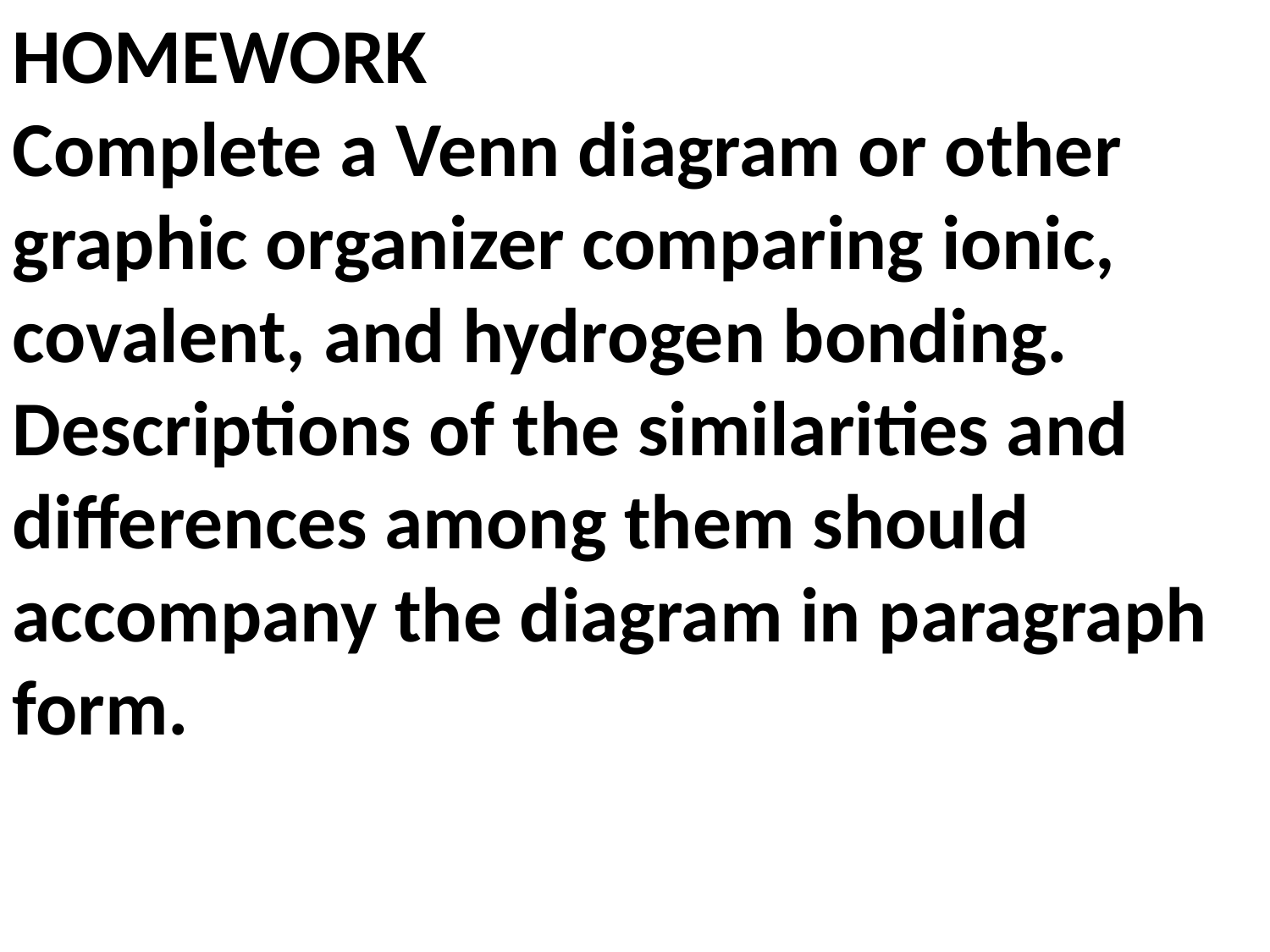

HOMEWORK
Complete a Venn diagram or other
graphic organizer comparing ionic, covalent, and hydrogen bonding. Descriptions of the similarities and
differences among them should accompany the diagram in paragraph form.